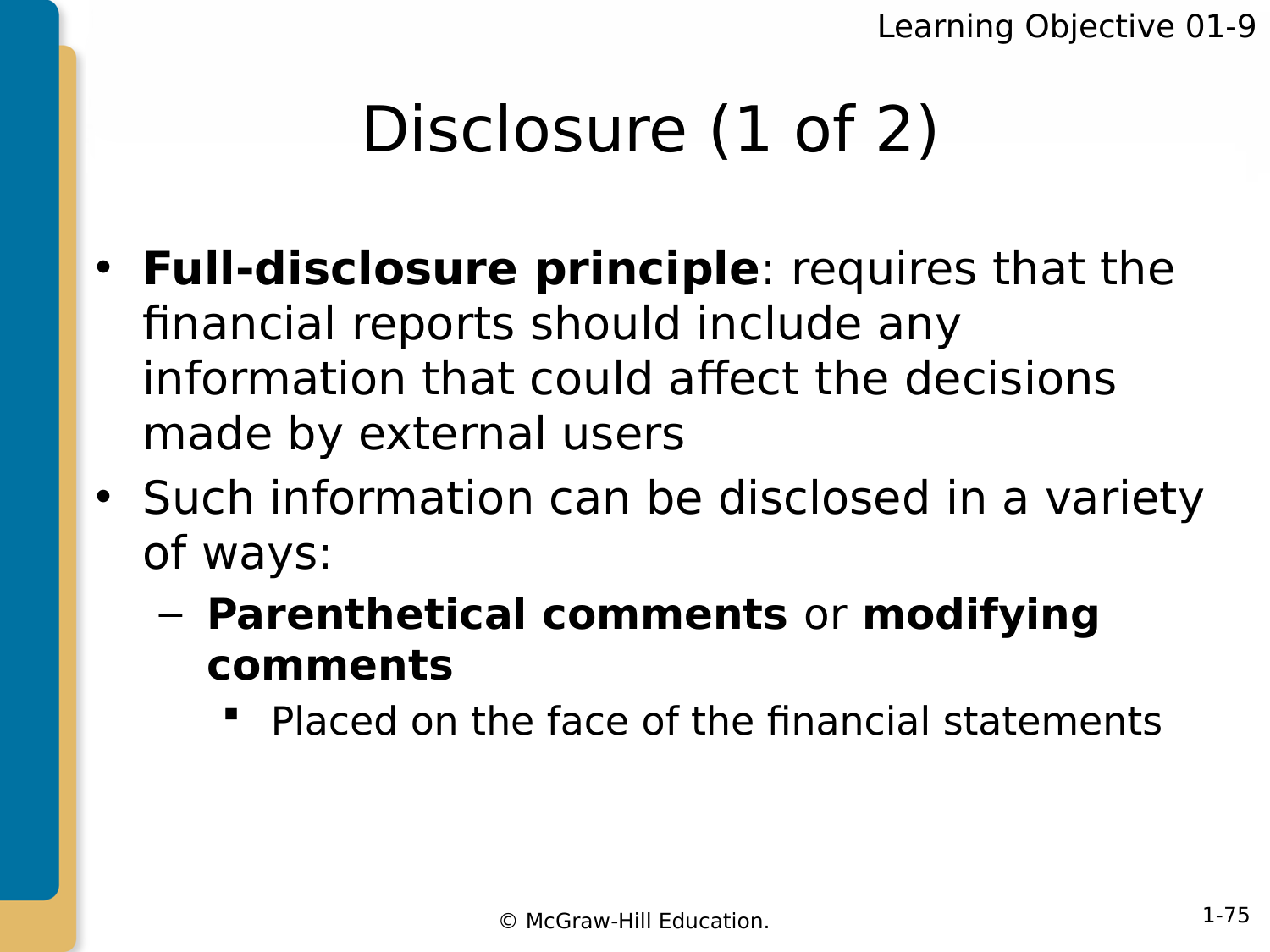

Learning Objective 01-9
# Disclosure (1 of 2)
Full-disclosure principle: requires that the financial reports should include any information that could affect the decisions made by external users
Such information can be disclosed in a variety of ways:
Parenthetical comments or modifying comments
Placed on the face of the financial statements